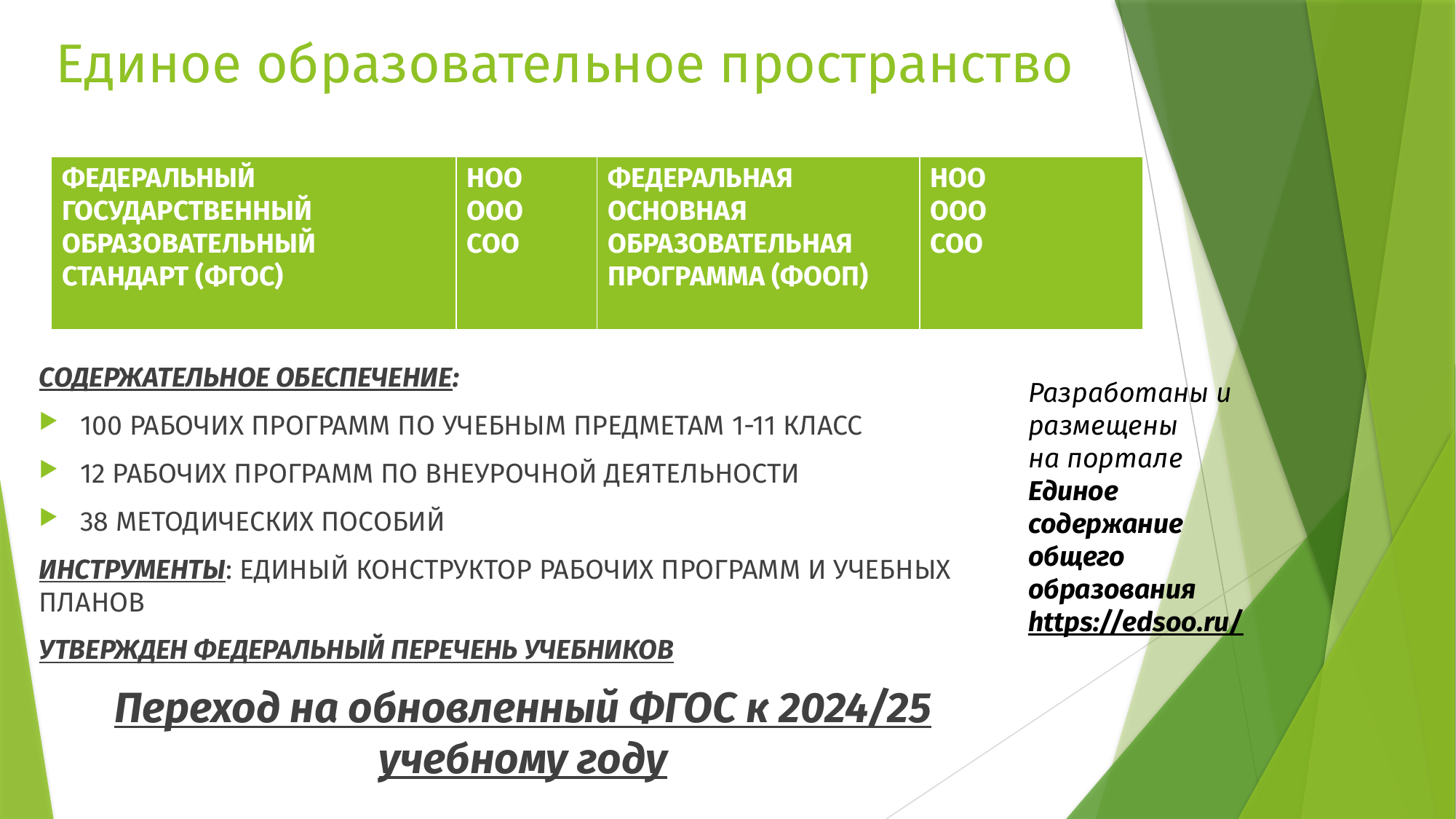

# Единое образовательное пространство
| ФЕДЕРАЛЬНЫЙ ГОСУДАРСТВЕННЫЙ ОБРАЗОВАТЕЛЬНЫЙ СТАНДАРТ (ФГОС) | НОО ООО СОО | ФЕДЕРАЛЬНАЯ ОСНОВНАЯ ОБРАЗОВАТЕЛЬНАЯ ПРОГРАММА (ФООП) | НОО ООО СОО |
| --- | --- | --- | --- |
СОДЕРЖАТЕЛЬНОЕ ОБЕСПЕЧЕНИЕ:
100 РАБОЧИХ ПРОГРАММ ПО УЧЕБНЫМ ПРЕДМЕТАМ 1-11 КЛАСС
12 РАБОЧИХ ПРОГРАММ ПО ВНЕУРОЧНОЙ ДЕЯТЕЛЬНОСТИ
38 МЕТОДИЧЕСКИХ ПОСОБИЙ
ИНСТРУМЕНТЫ: ЕДИНЫЙ КОНСТРУКТОР РАБОЧИХ ПРОГРАММ И УЧЕБНЫХ ПЛАНОВ
УТВЕРЖДЕН ФЕДЕРАЛЬНЫЙ ПЕРЕЧЕНЬ УЧЕБНИКОВ
Переход на обновленный ФГОС к 2024/25 учебному году

Разработаны и размещены
на портале Единое содержание общего образования
https://edsoo.ru/